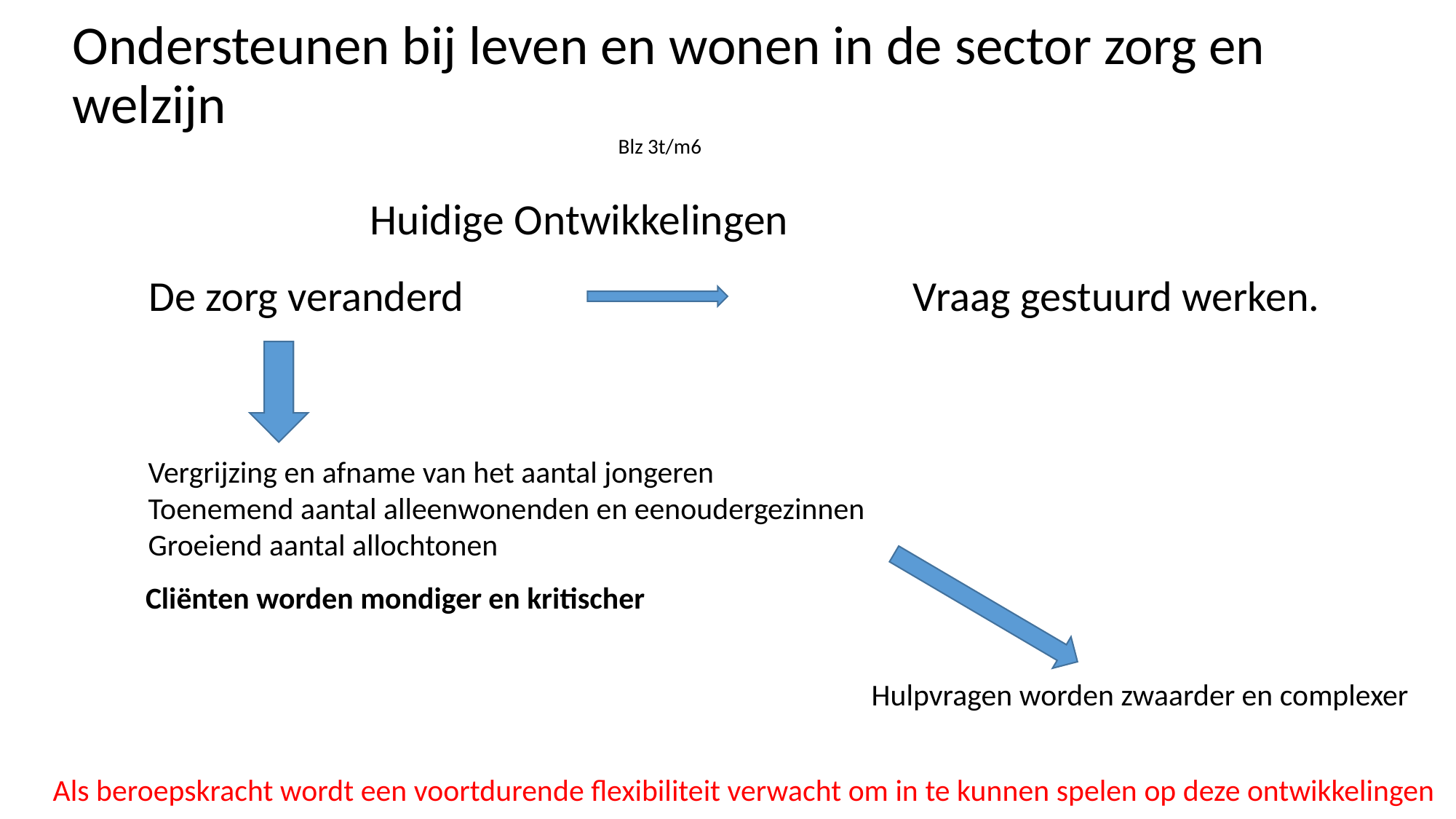

Ondersteunen bij leven en wonen in de sector zorg en welzijn
					Blz 3t/m6
# Huidige Ontwikkelingen
De zorg veranderd 					Vraag gestuurd werken.

Vergrijzing en afname van het aantal jongeren
Toenemend aantal alleenwonenden en eenoudergezinnen
Groeiend aantal allochtonen
Cliënten worden mondiger en kritischer

Hulpvragen worden zwaarder en complexer
Als beroepskracht wordt een voortdurende flexibiliteit verwacht om in te kunnen spelen op deze ontwikkelingen